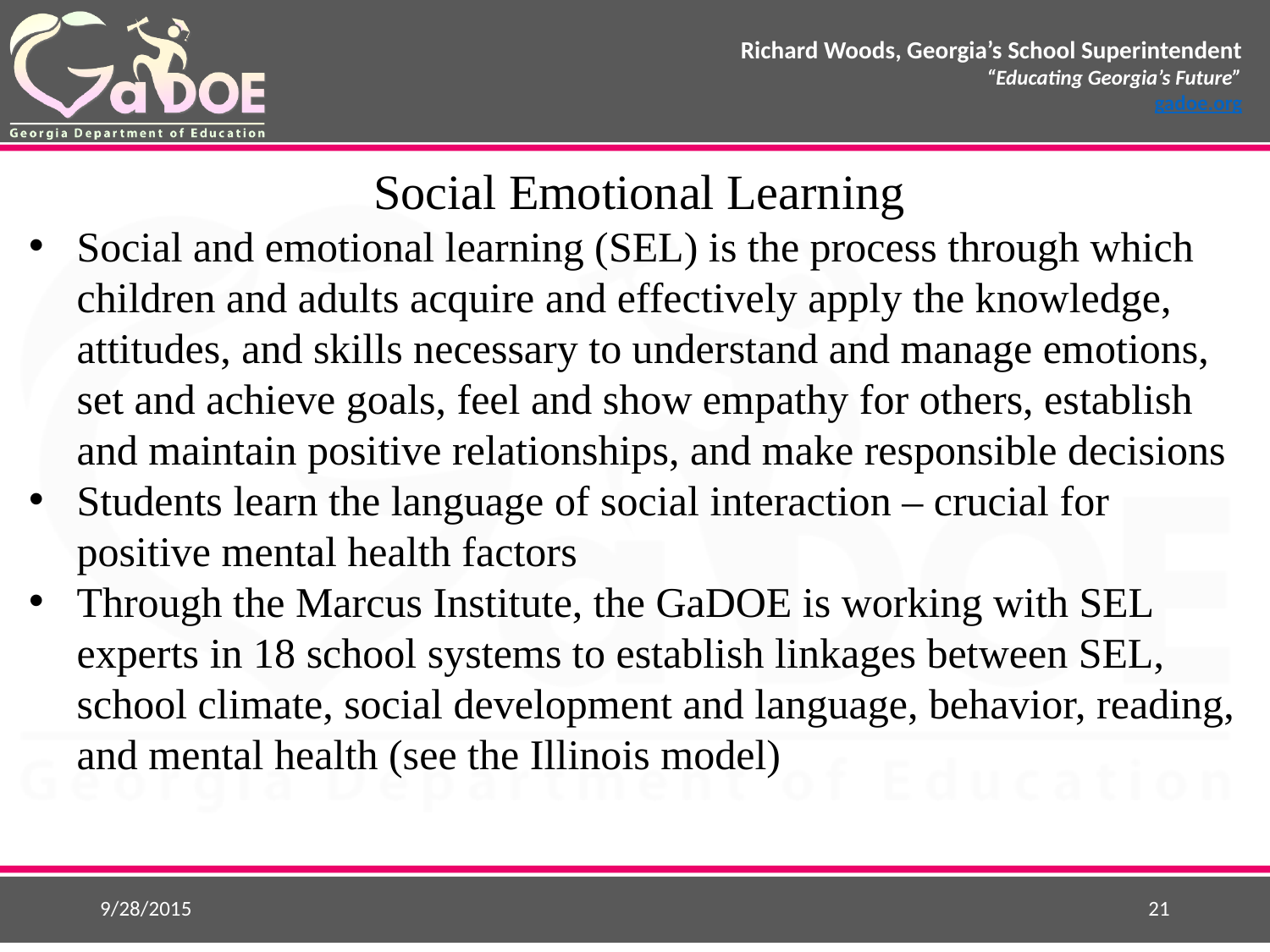

Social Emotional Learning
Social and emotional learning (SEL) is the process through which children and adults acquire and effectively apply the knowledge, attitudes, and skills necessary to understand and manage emotions, set and achieve goals, feel and show empathy for others, establish and maintain positive relationships, and make responsible decisions
Students learn the language of social interaction – crucial for positive mental health factors
Through the Marcus Institute, the GaDOE is working with SEL experts in 18 school systems to establish linkages between SEL, school climate, social development and language, behavior, reading, and mental health (see the Illinois model)
9/28/2015
21